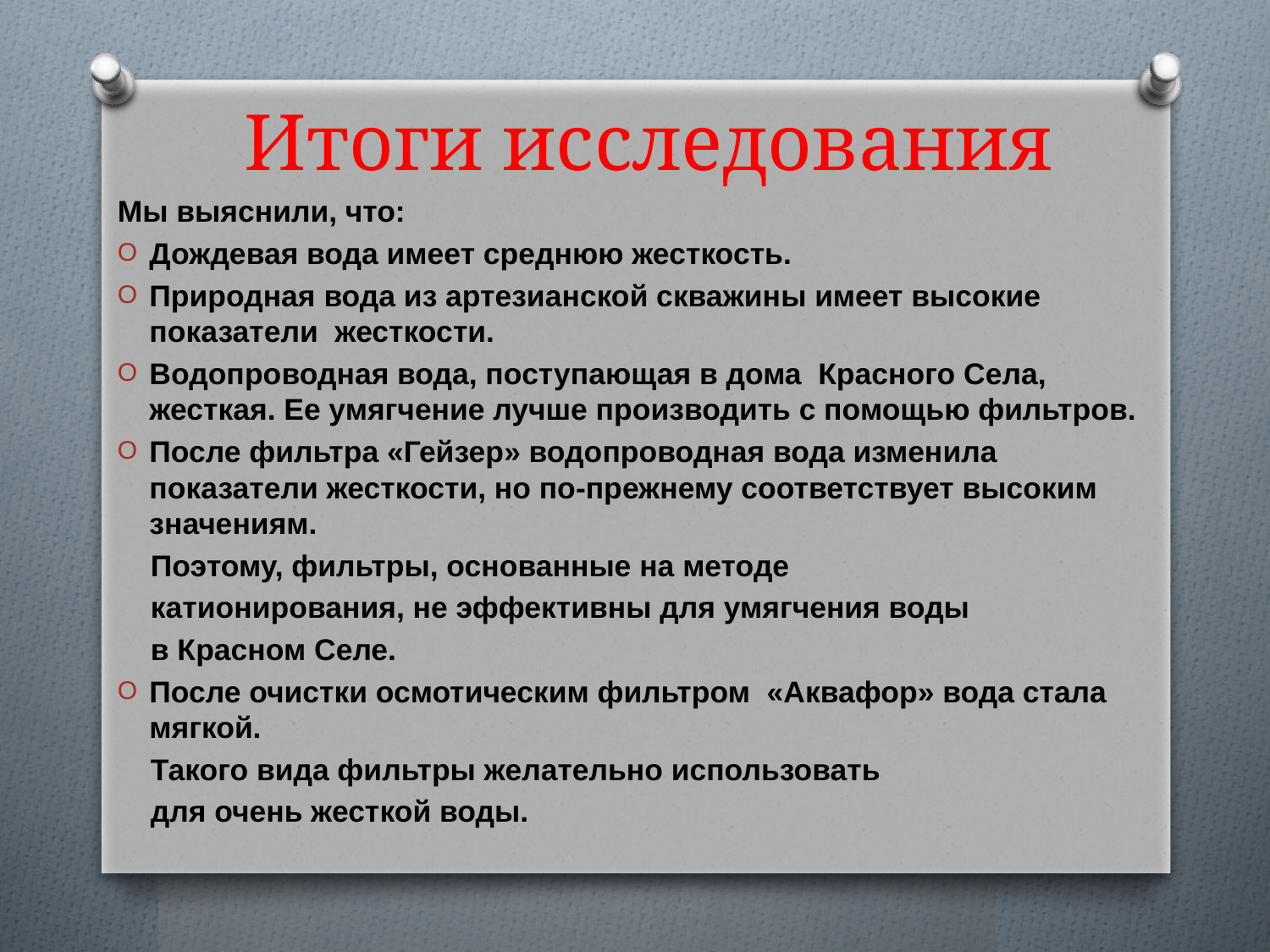

# Итоги исследования
Мы выяснили, что:
Дождевая вода имеет среднюю жесткость.
Природная вода из артезианской скважины имеет высокие показатели  жесткости.
Водопроводная вода, поступающая в дома  Красного Села, жесткая. Ее умягчение лучше производить с помощью фильтров.
После фильтра «Гейзер» водопроводная вода изменила показатели жесткости, но по-прежнему соответствует высоким значениям.
    Поэтому, фильтры, основанные на методе
    катионирования, не эффективны для умягчения воды
    в Красном Селе.
После очистки осмотическим фильтром  «Аквафор» вода стала мягкой.
    Такого вида фильтры желательно использовать
    для очень жесткой воды.